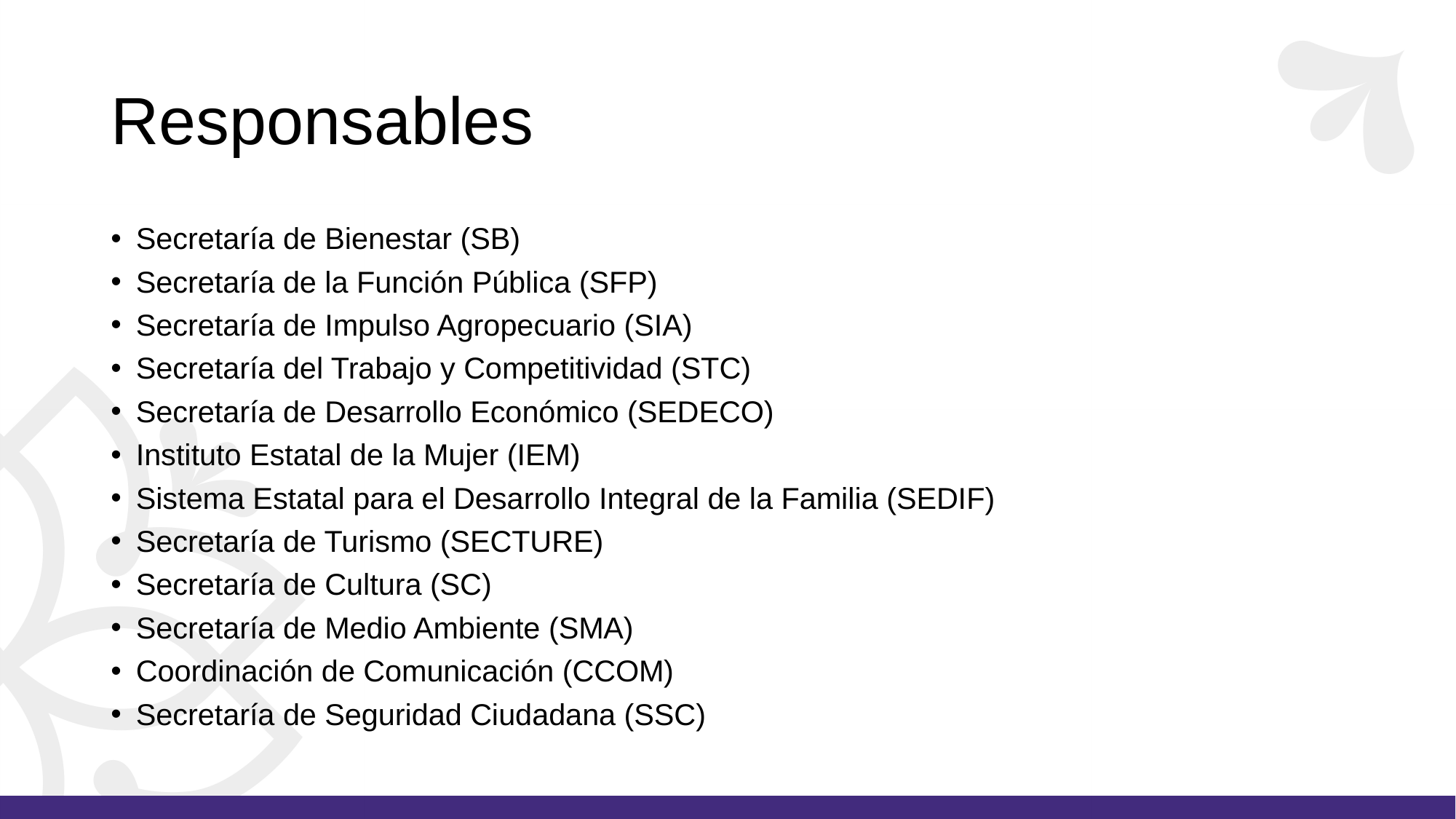

# Responsables
Secretaría de Bienestar (SB)
Secretaría de la Función Pública (SFP)
Secretaría de Impulso Agropecuario (SIA)
Secretaría del Trabajo y Competitividad (STC)
Secretaría de Desarrollo Económico (SEDECO)
Instituto Estatal de la Mujer (IEM)
Sistema Estatal para el Desarrollo Integral de la Familia (SEDIF)
Secretaría de Turismo (SECTURE)
Secretaría de Cultura (SC)
Secretaría de Medio Ambiente (SMA)
Coordinación de Comunicación (CCOM)
Secretaría de Seguridad Ciudadana (SSC)